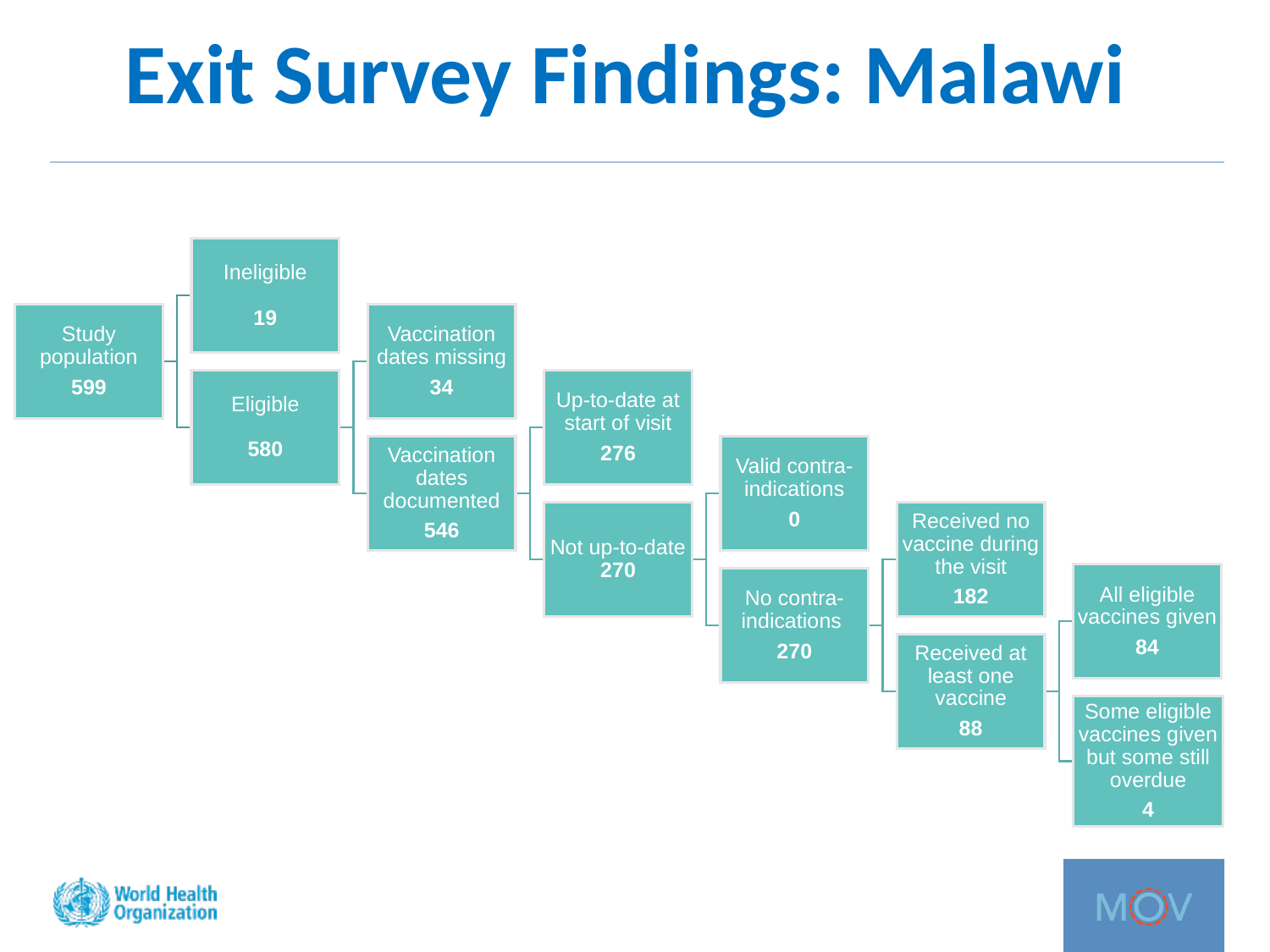

# Exit Survey Findings: Malawi
Study population
599
Ineligible

19
Eligible

580
Vaccination dates missing
34
Vaccination dates documented
546
Up-to-date at start of visit
276
Not up-to-date 270
Valid contra-indications
0
No contra-indications
270
Received no vaccine during the visit
182
Received at least one vaccine
88
All eligible vaccines given
84
Some eligible vaccines given but some still overdue
4